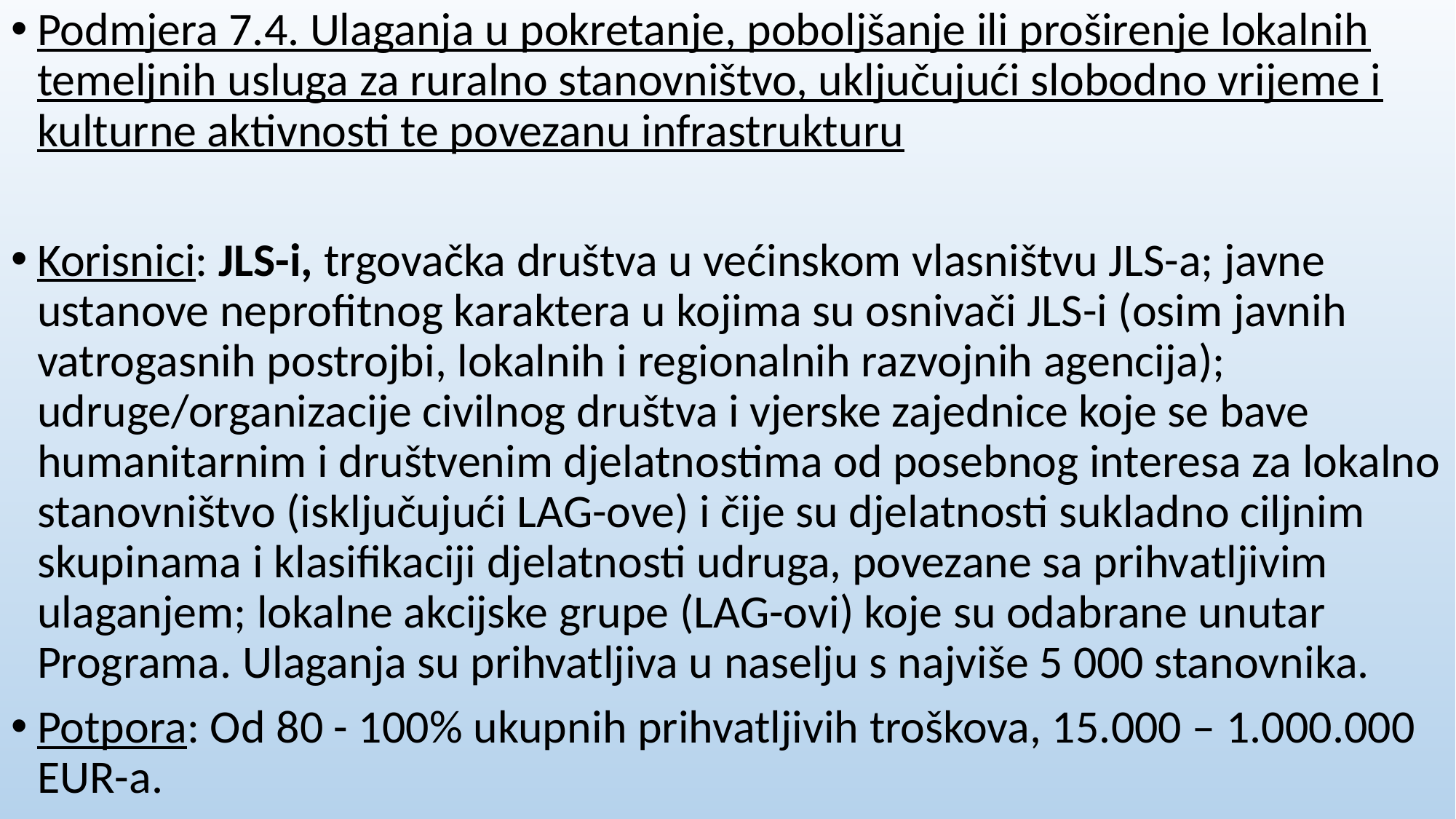

Podmjera 7.4. Ulaganja u pokretanje, poboljšanje ili proširenje lokalnih temeljnih usluga za ruralno stanovništvo, uključujući slobodno vrijeme i kulturne aktivnosti te povezanu infrastrukturu

Korisnici: JLS-i, trgovačka društva u većinskom vlasništvu JLS-a; javne ustanove neprofitnog karaktera u kojima su osnivači JLS-i (osim javnih vatrogasnih postrojbi, lokalnih i regionalnih razvojnih agencija); udruge/organizacije civilnog društva i vjerske zajednice koje se bave humanitarnim i društvenim djelatnostima od posebnog interesa za lokalno stanovništvo (isključujući LAG-ove) i čije su djelatnosti sukladno ciljnim skupinama i klasifikaciji djelatnosti udruga, povezane sa prihvatljivim ulaganjem; lokalne akcijske grupe (LAG-ovi) koje su odabrane unutar Programa. Ulaganja su prihvatljiva u naselju s najviše 5 000 stanovnika.
Potpora: Od 80 - 100% ukupnih prihvatljivih troškova, 15.000 – 1.000.000 EUR-a.